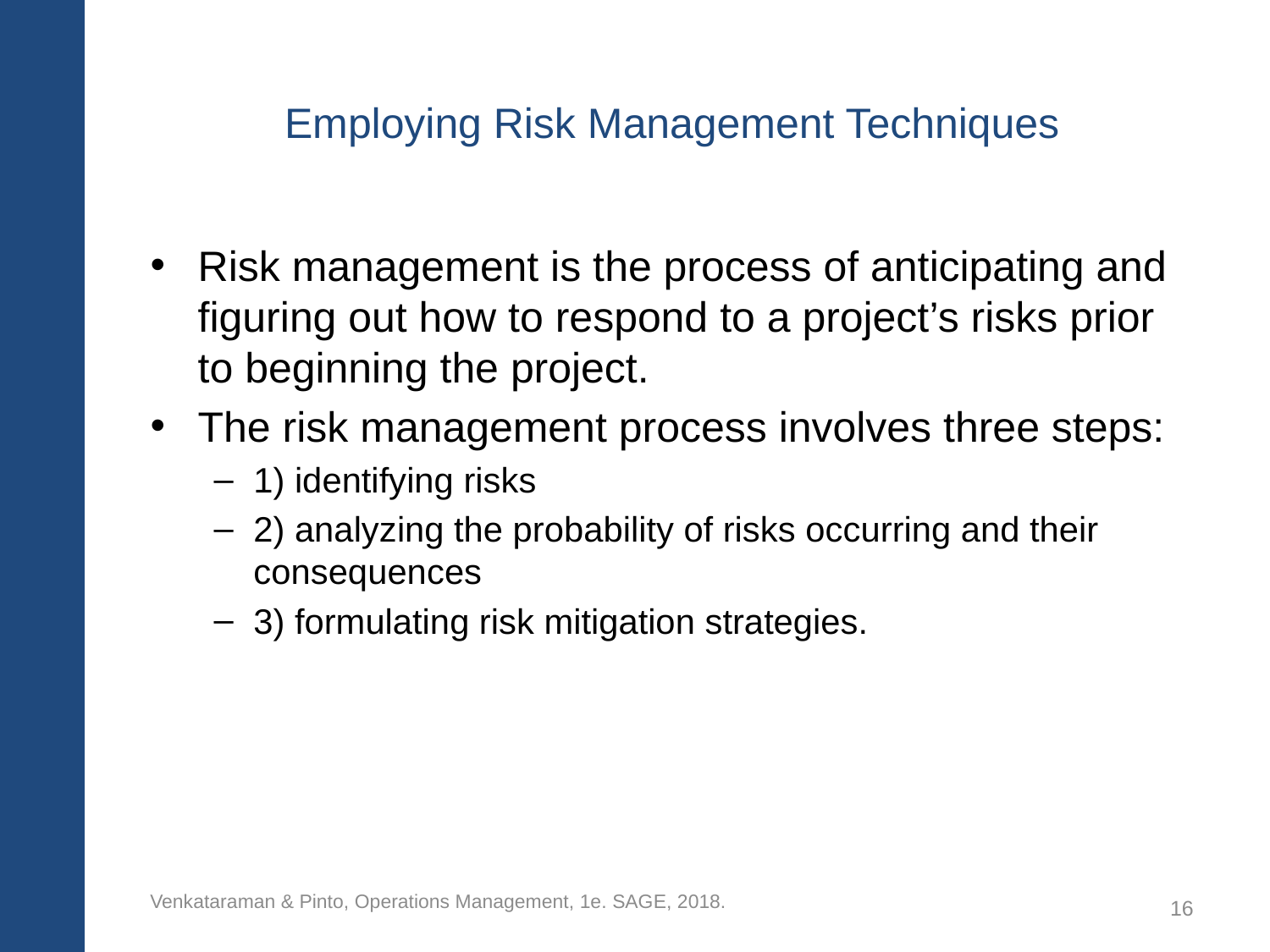

# Employing Risk Management Techniques
Risk management is the process of anticipating and figuring out how to respond to a project’s risks prior to beginning the project.
The risk management process involves three steps:
1) identifying risks
2) analyzing the probability of risks occurring and their consequences
3) formulating risk mitigation strategies.
Venkataraman & Pinto, Operations Management, 1e. SAGE, 2018.
16